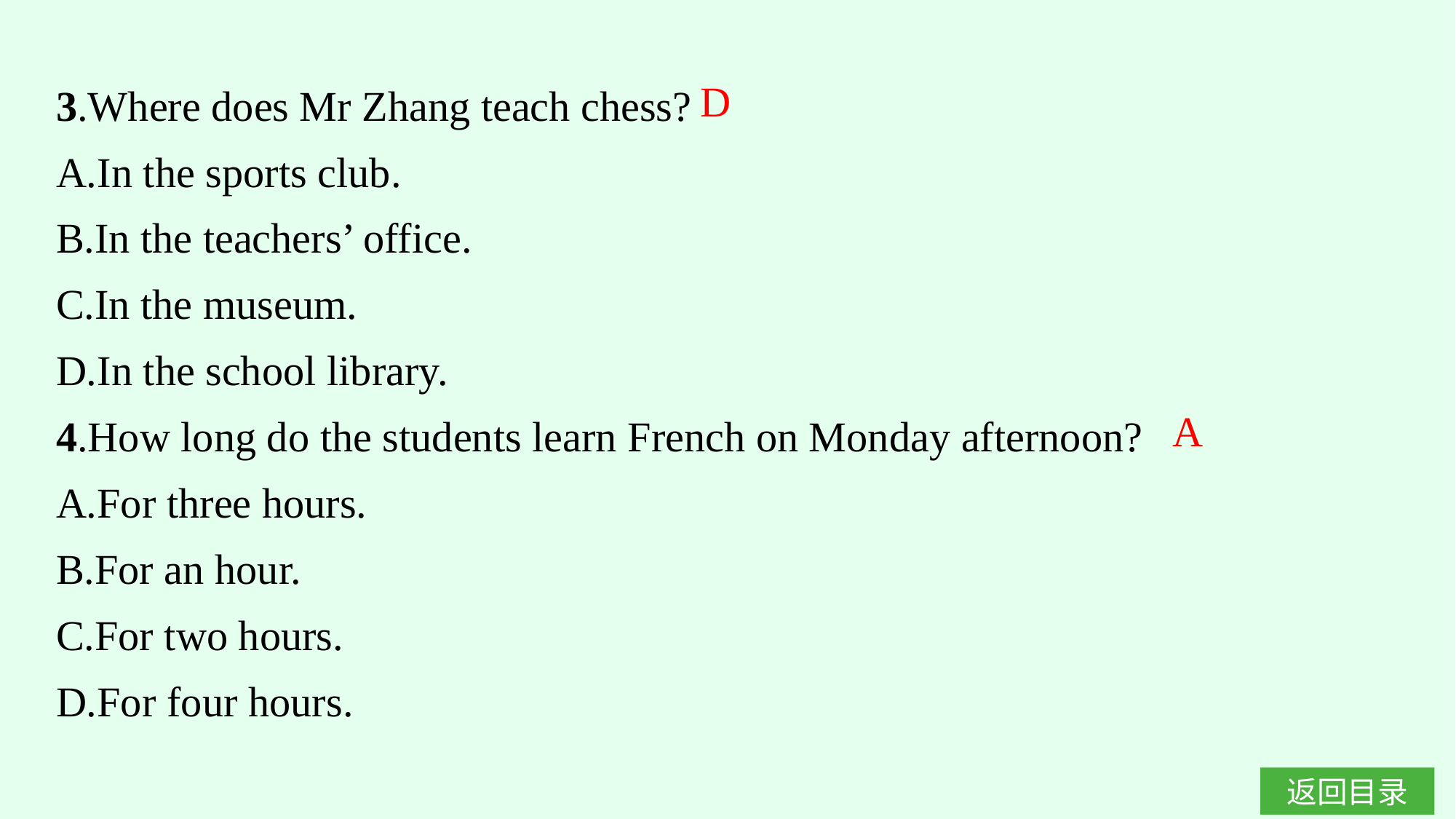

3.Where does Mr Zhang teach chess?
A.In the sports club.
B.In the teachers’ office.
C.In the museum.
D.In the school library.
4.How long do the students learn French on Monday afternoon?
A.For three hours.
B.For an hour.
C.For two hours.
D.For four hours.
D
A